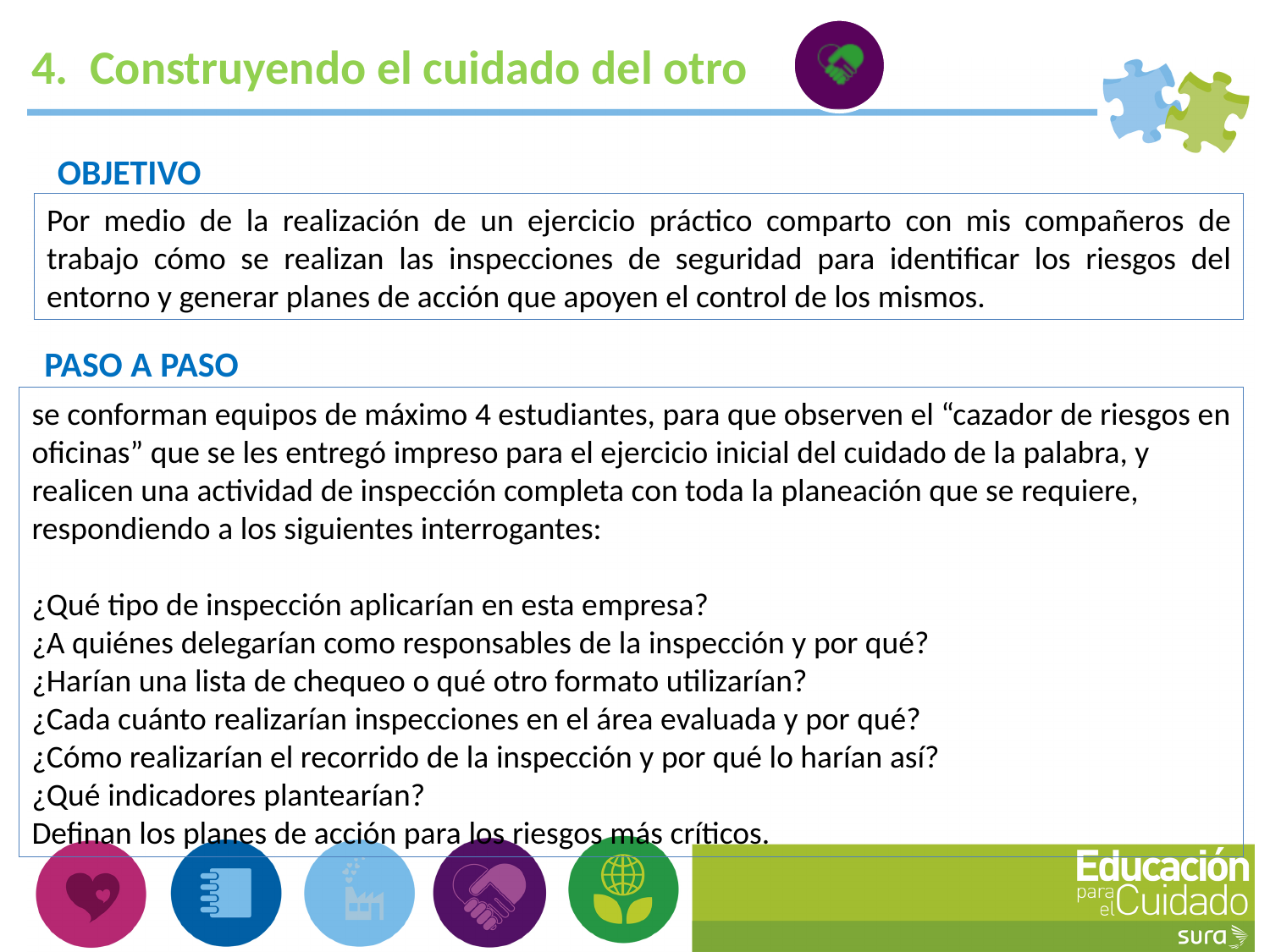

4.  Construyendo el cuidado del otro
OBJETIVO
Por medio de la realización de un ejercicio práctico comparto con mis compañeros de trabajo cómo se realizan las inspecciones de seguridad para identificar los riesgos del entorno y generar planes de acción que apoyen el control de los mismos.

PASO A PASO
se conforman equipos de máximo 4 estudiantes, para que observen el “cazador de riesgos en oficinas” que se les entregó impreso para el ejercicio inicial del cuidado de la palabra, y realicen una actividad de inspección completa con toda la planeación que se requiere, respondiendo a los siguientes interrogantes:

¿Qué tipo de inspección aplicarían en esta empresa?
¿A quiénes delegarían como responsables de la inspección y por qué?
¿Harían una lista de chequeo o qué otro formato utilizarían?
¿Cada cuánto realizarían inspecciones en el área evaluada y por qué?
¿Cómo realizarían el recorrido de la inspección y por qué lo harían así?
¿Qué indicadores plantearían?
Definan los planes de acción para los riesgos más críticos.